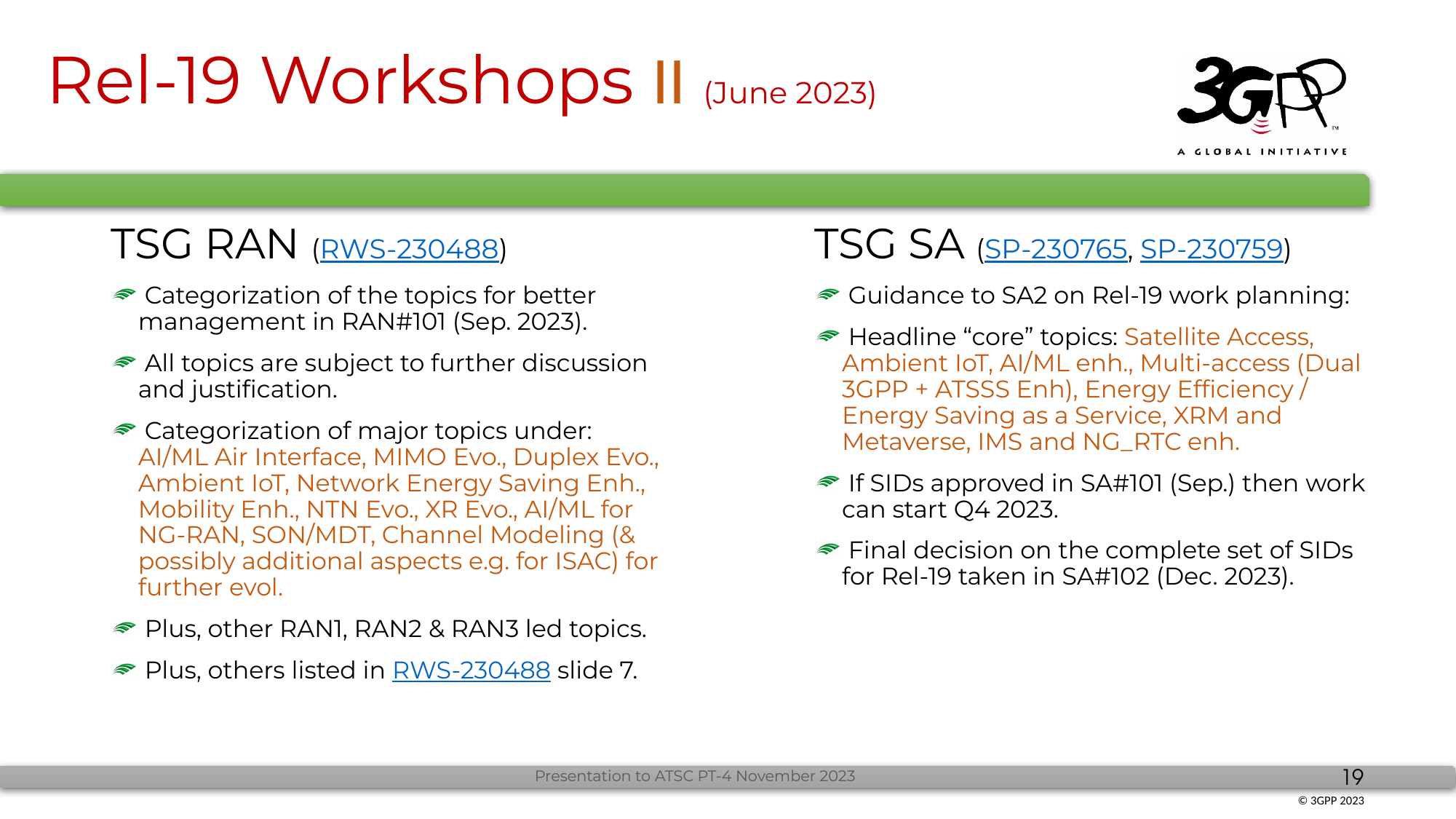

# Rel-19 Workshops II (June 2023)
TSG RAN (RWS-230488)
 Categorization of the topics for better management in RAN#101 (Sep. 2023).
 All topics are subject to further discussion and justification.
 Categorization of major topics under: AI/ML Air Interface, MIMO Evo., Duplex Evo., Ambient IoT, Network Energy Saving Enh.,  Mobility Enh., NTN Evo., XR Evo., AI/ML for NG-RAN, SON/MDT, Channel Modeling (& possibly additional aspects e.g. for ISAC) for further evol.
 Plus, other RAN1, RAN2 & RAN3 led topics.
 Plus, others listed in RWS-230488 slide 7.

TSG SA (SP-230765, SP-230759)
 Guidance to SA2 on Rel-19 work planning:
 Headline “core” topics: Satellite Access, Ambient IoT, AI/ML enh., Multi-access (Dual 3GPP + ATSSS Enh), Energy Efficiency / Energy Saving as a Service, XRM and Metaverse, IMS and NG_RTC enh.
 If SIDs approved in SA#101 (Sep.) then work can start Q4 2023.
 Final decision on the complete set of SIDs for Rel-19 taken in SA#102 (Dec. 2023).